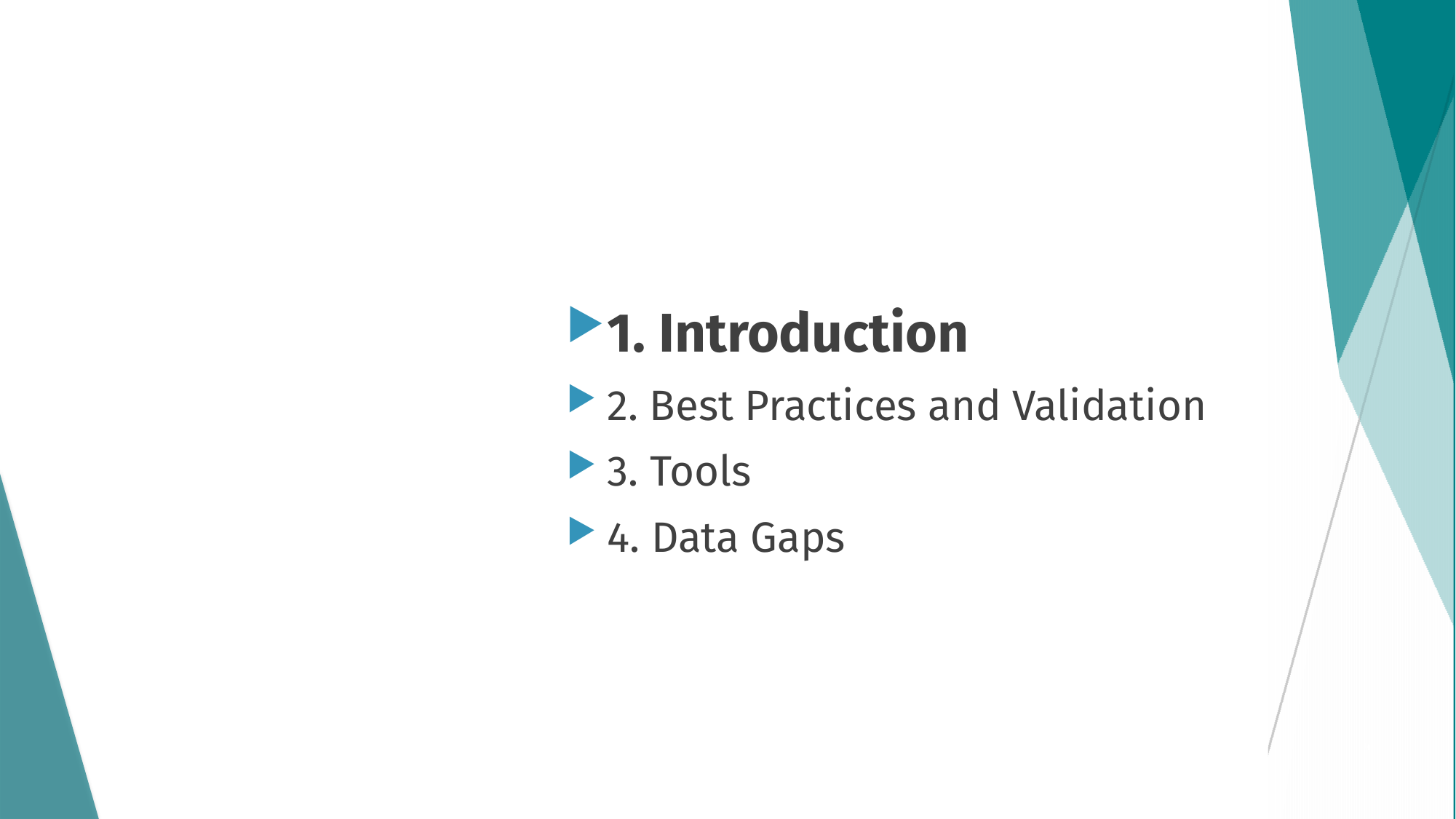

# Section 1: Introduction
1. Introduction
2. Best Practices and Validation
3. Tools
4. Data Gaps
4